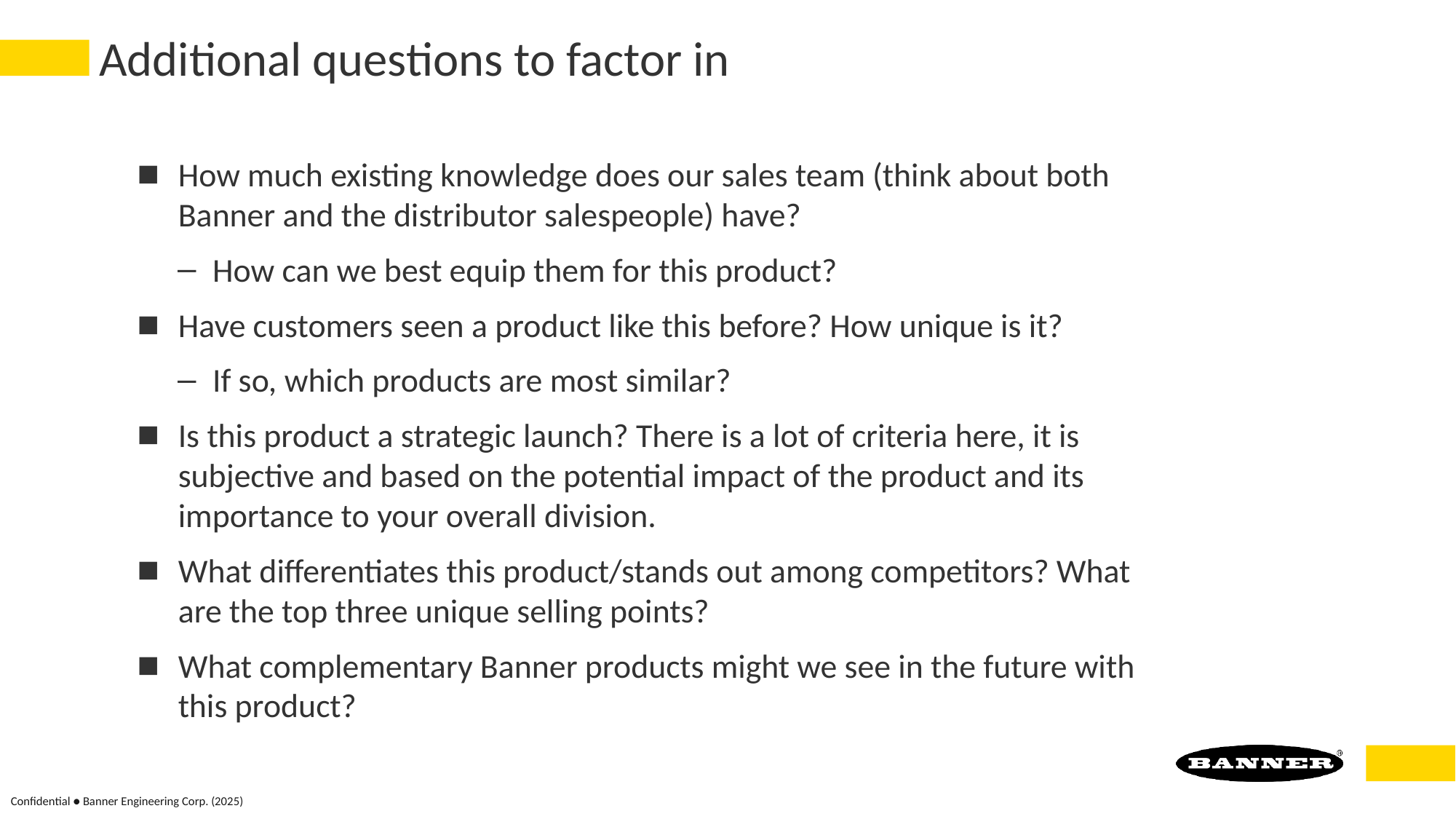

# Additional questions to factor in
How much existing knowledge does our sales team (think about both Banner and the distributor salespeople) have?
How can we best equip them for this product?
Have customers seen a product like this before? How unique is it?
If so, which products are most similar?
Is this product a strategic launch? There is a lot of criteria here, it is subjective and based on the potential impact of the product and its importance to your overall division.
What differentiates this product/stands out among competitors? What are the top three unique selling points?
What complementary Banner products might we see in the future with this product?